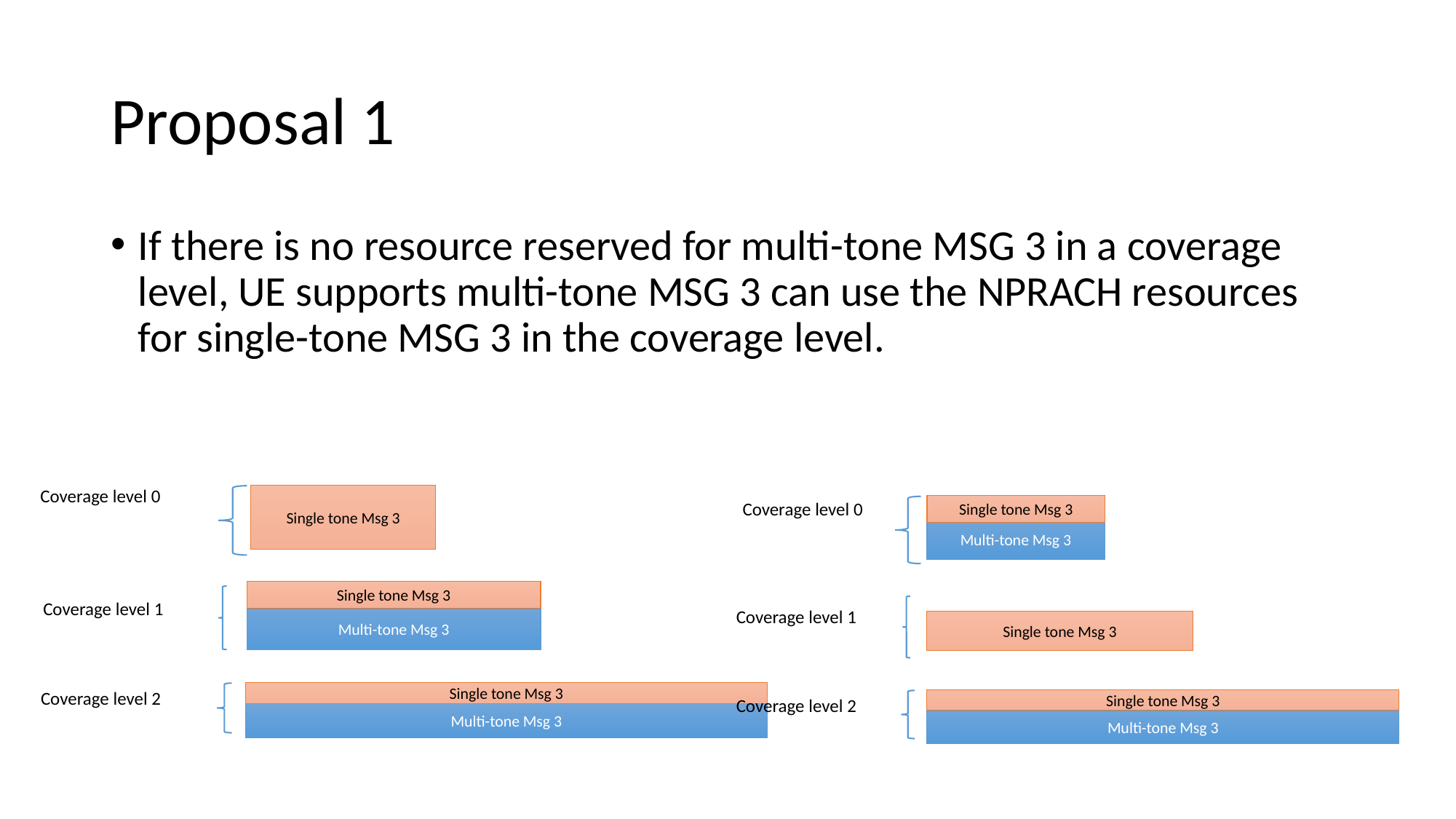

# Proposal 1
If there is no resource reserved for multi-tone MSG 3 in a coverage level, UE supports multi-tone MSG 3 can use the NPRACH resources for single-tone MSG 3 in the coverage level.
Coverage level 0

Single tone Msg 3

Single tone Msg 3

Coverage level 1
Multi-tone Msg 3
Single tone Msg 3

Multi-tone Msg 3
Coverage level 2
Coverage level 0

Coverage level 1
Single tone Msg 3
Single tone Msg 3

Multi-tone Msg 3
Coverage level 2

Single tone Msg 3
Multi-tone Msg 3